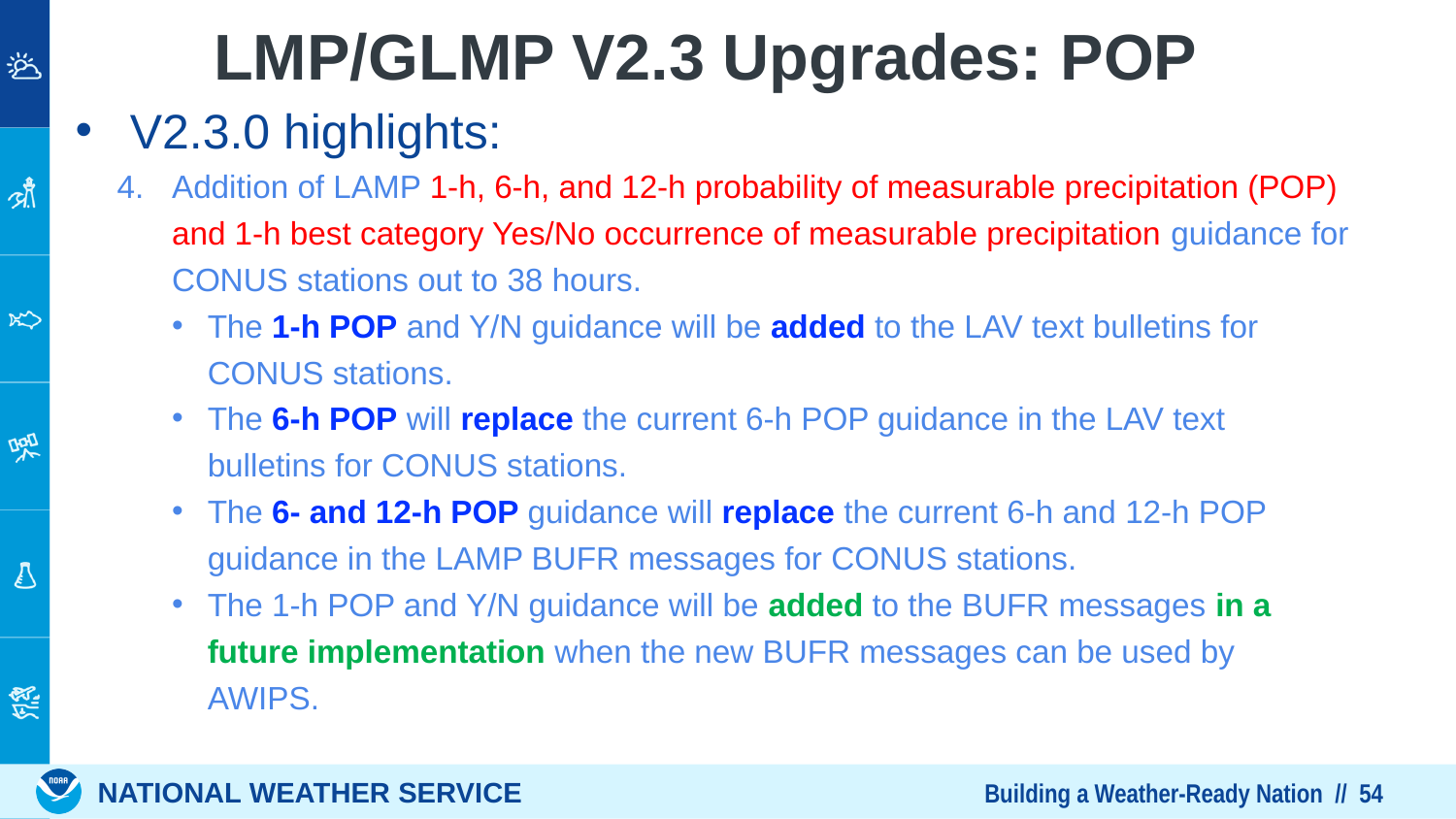

# LMP/GLMP V2.3 Upgrades: POP
V2.3.0 highlights:
Addition of LAMP 1-h, 6-h, and 12-h probability of measurable precipitation (POP) and 1-h best category Yes/No occurrence of measurable precipitation guidance for CONUS stations out to 38 hours.
The 1-h POP and Y/N guidance will be added to the LAV text bulletins for CONUS stations.
The 6-h POP will replace the current 6-h POP guidance in the LAV text bulletins for CONUS stations.
The 6- and 12-h POP guidance will replace the current 6-h and 12-h POP guidance in the LAMP BUFR messages for CONUS stations.
The 1-h POP and Y/N guidance will be added to the BUFR messages in a future implementation when the new BUFR messages can be used by AWIPS.